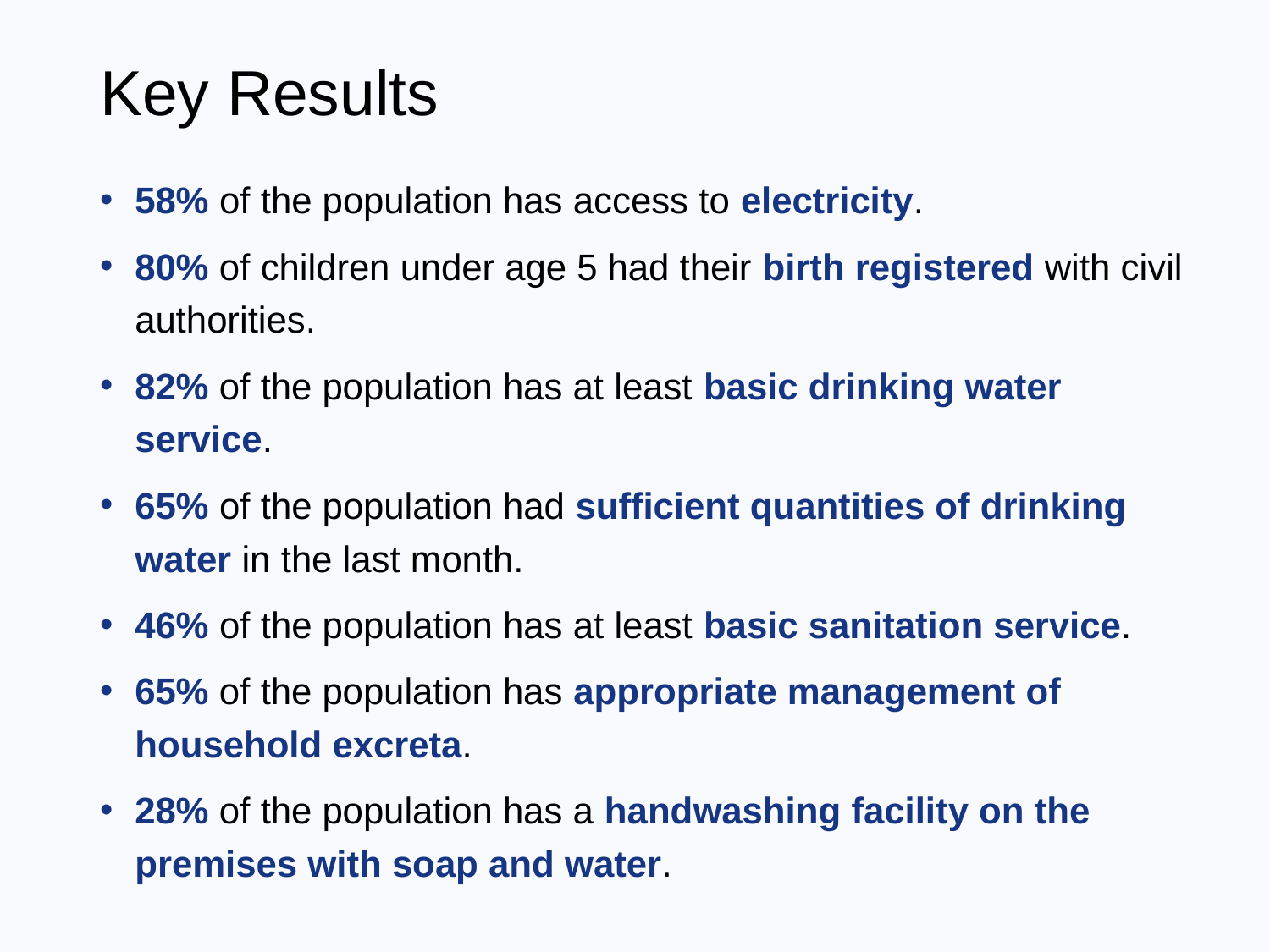

# Key Results
58% of the population has access to electricity.
80% of children under age 5 had their birth registered with civil authorities.
82% of the population has at least basic drinking water service.
65% of the population had sufficient quantities of drinking water in the last month.
46% of the population has at least basic sanitation service.
65% of the population has appropriate management of household excreta.
28% of the population has a handwashing facility on the premises with soap and water.